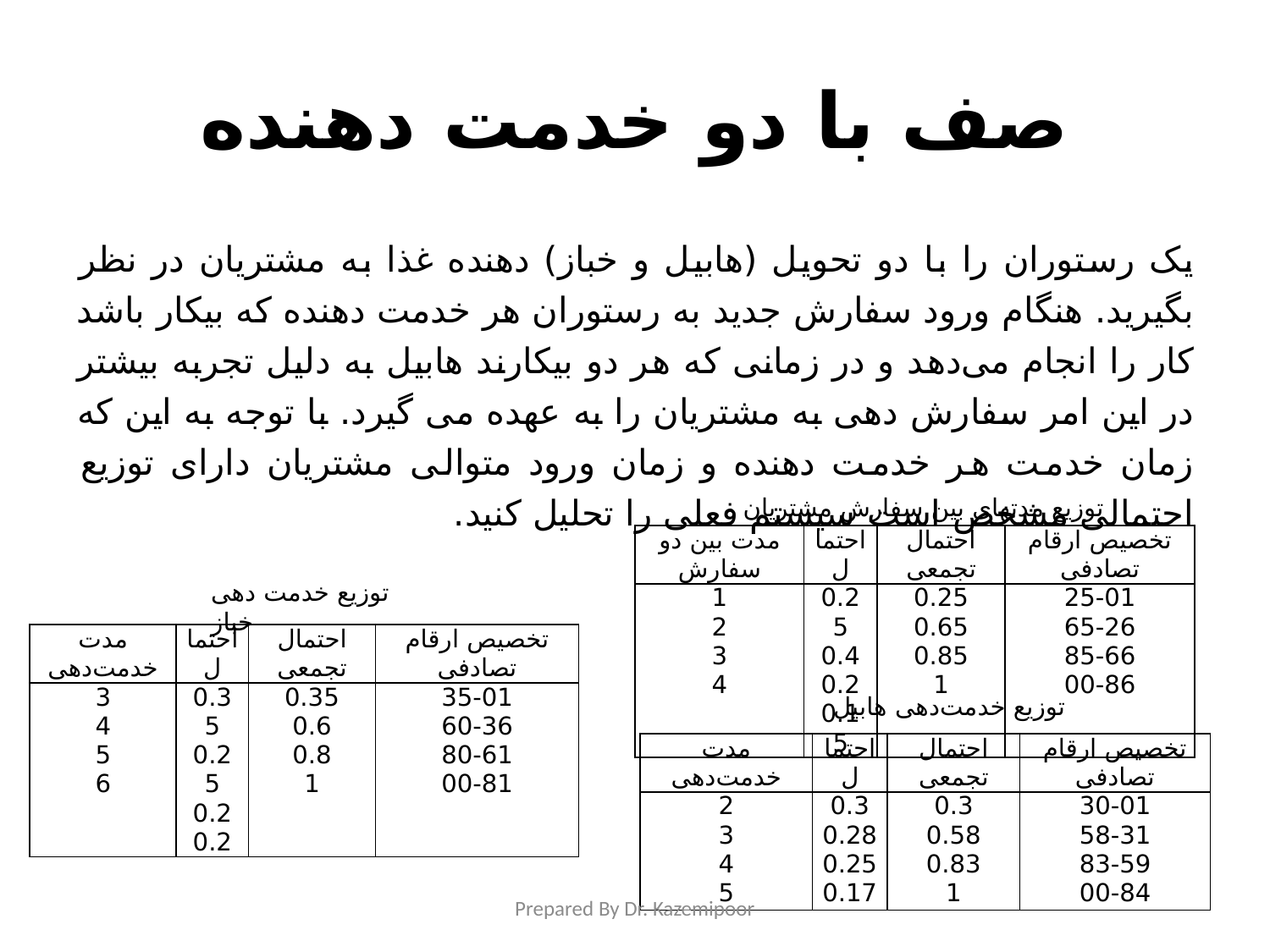

# صف با دو خدمت دهنده
یک رستوران را با دو تحویل (هابیل و خباز) دهنده غذا به مشتریان در نظر بگیرید. هنگام ورود سفارش جدید به رستوران هر خدمت دهنده که بیکار باشد کار را انجام می‌دهد و در زمانی که هر دو بیکارند هابیل به دلیل تجربه بیشتر در این امر سفارش دهی به مشتریان را به عهده می گیرد. با توجه به این که زمان خدمت هر خدمت دهنده و زمان ورود متوالی مشتریان دارای توزیع احتمالی مشخص است سیستم فعلی را تحلیل کنید.
توزیع مدتهای بین سفارش مشتریان
| مدت بین دو سفارش | احتمال | احتمال تجمعی | تخصیص ارقام تصادفی |
| --- | --- | --- | --- |
| 1 2 3 4 | 0.25 0.4 0.2 0.15 | 0.25 0.65 0.85 1 | 25-01 65-26 85-66 00-86 |
توزیع خدمت دهی خباز
| مدت خدمت‌دهی | احتمال | احتمال تجمعی | تخصیص ارقام تصادفی |
| --- | --- | --- | --- |
| 3 4 5 6 | 0.35 0.25 0.2 0.2 | 0.35 0.6 0.8 1 | 35-01 60-36 80-61 00-81 |
توزیع خدمت‌دهی هابیل
| مدت خدمت‌دهی | احتمال | احتمال تجمعی | تخصیص ارقام تصادفی |
| --- | --- | --- | --- |
| 2 3 4 5 | 0.3 0.28 0.25 0.17 | 0.3 0.58 0.83 1 | 30-01 58-31 83-59 00-84 |
Prepared By Dr. Kazemipoor